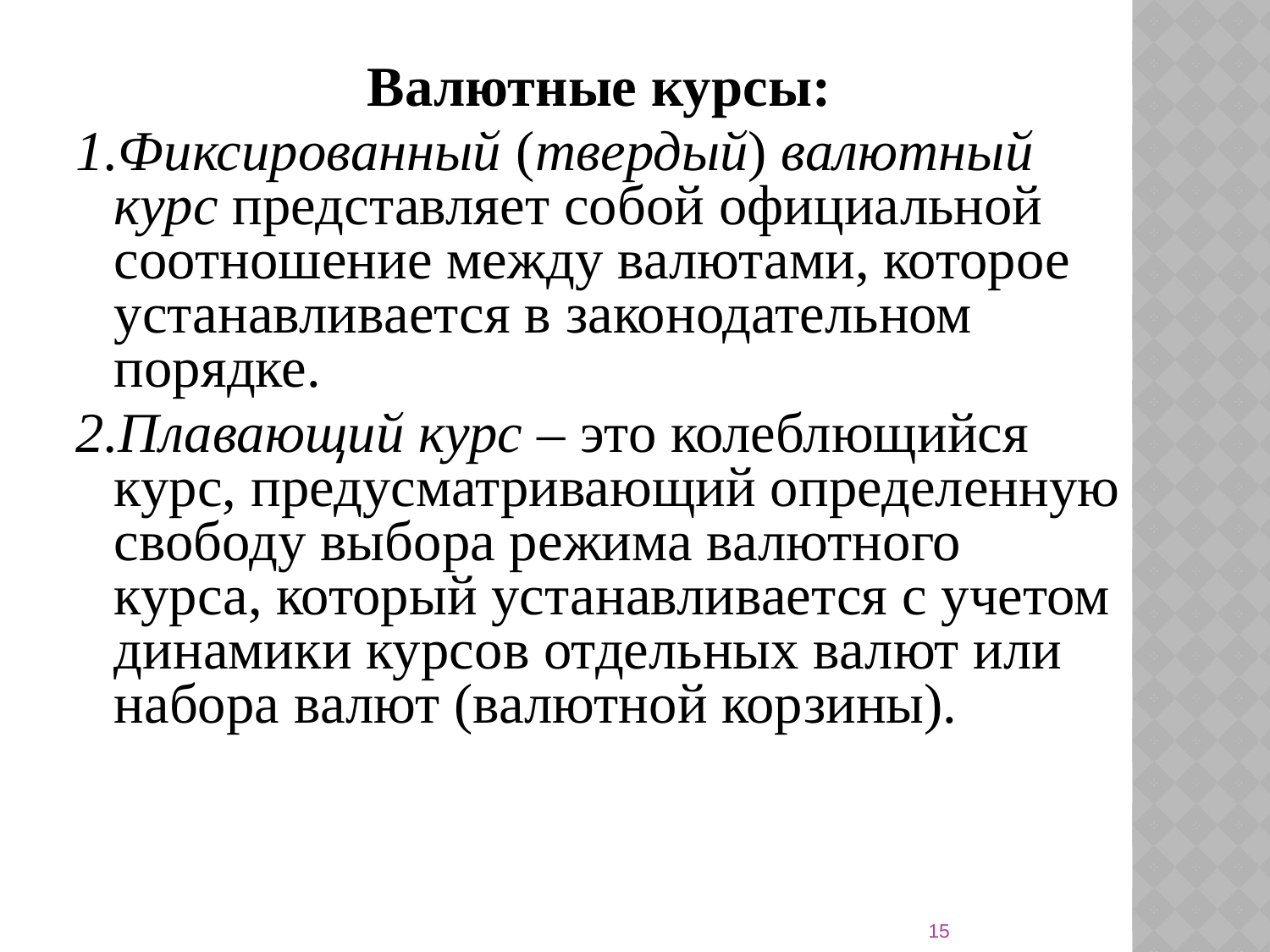

Валютные курсы:
1.Фиксированный (твердый) валютный курс представляет собой официальной соотношение между валютами, которое устанавливается в законодательном порядке.
2.Плавающий курс – это колеблющийся курс, предусматривающий определенную свободу выбора режима валютного курса, который устанавливается с учетом динамики курсов отдельных валют или набора валют (валютной корзины).
15